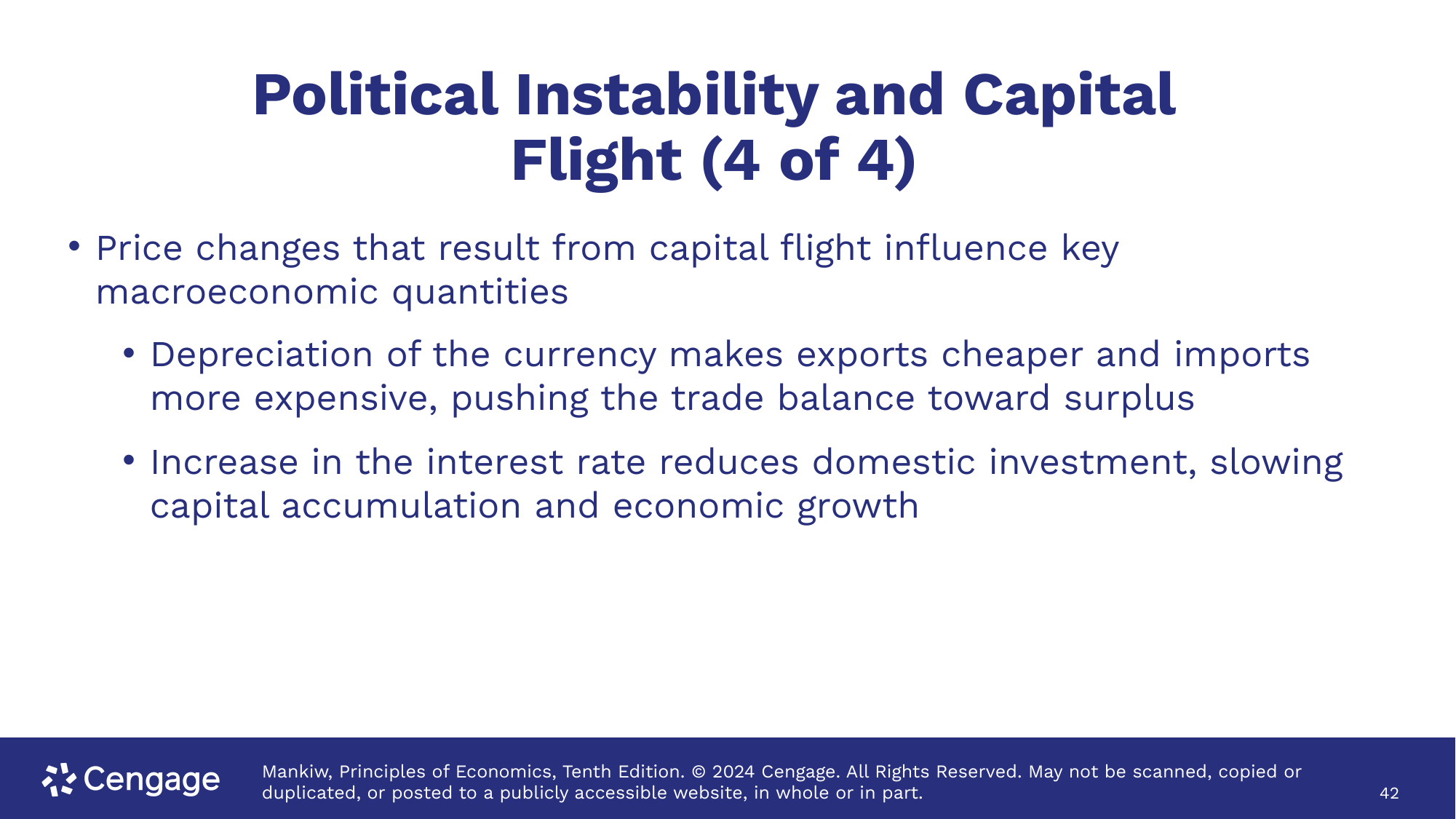

# Political Instability and Capital Flight (4 of 4)
Price changes that result from capital flight influence key macroeconomic quantities
Depreciation of the currency makes exports cheaper and imports more expensive, pushing the trade balance toward surplus
Increase in the interest rate reduces domestic investment, slowing capital accumulation and economic growth